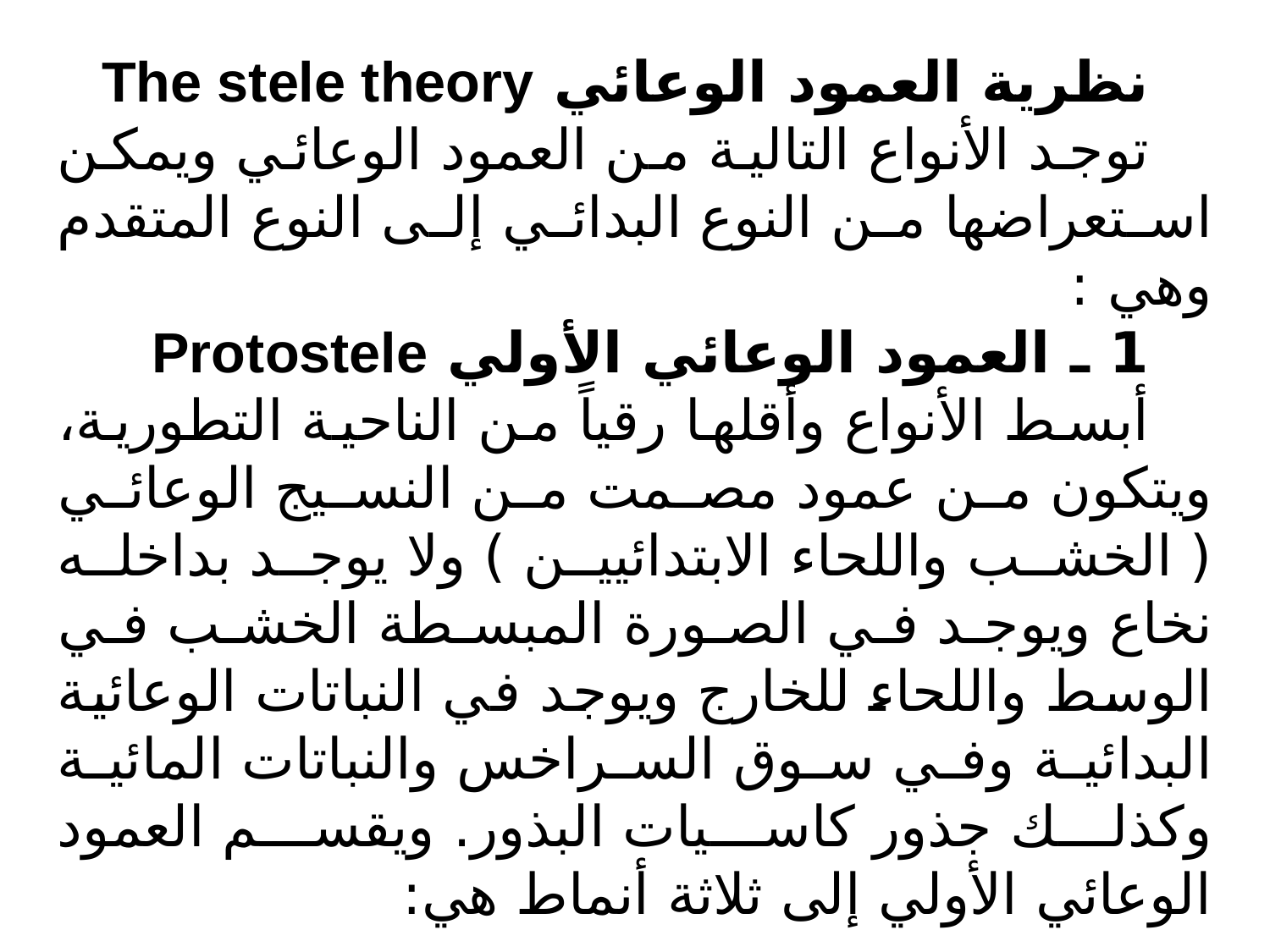

نظرية العمود الوعائي The stele theory
توجد الأنواع التالية من العمود الوعائي ويمكن استعراضها من النوع البدائي إلى النوع المتقدم وهي :
1 ـ العمود الوعائي الأولي Protostele
أبسط الأنواع وأقلها رقياً من الناحية التطورية، ويتكون من عمود مصمت من النسيج الوعائي ( الخشب واللحاء الابتدائيين ) ولا يوجد بداخله نخاع ويوجد في الصورة المبسطة الخشب في الوسط واللحاء للخارج ويوجد في النباتات الوعائية البدائية وفي سوق السراخس والنباتات المائية وكذلك جذور كاسيات البذور. ويقسم العمود الوعائي الأولي إلى ثلاثة أنماط هي: